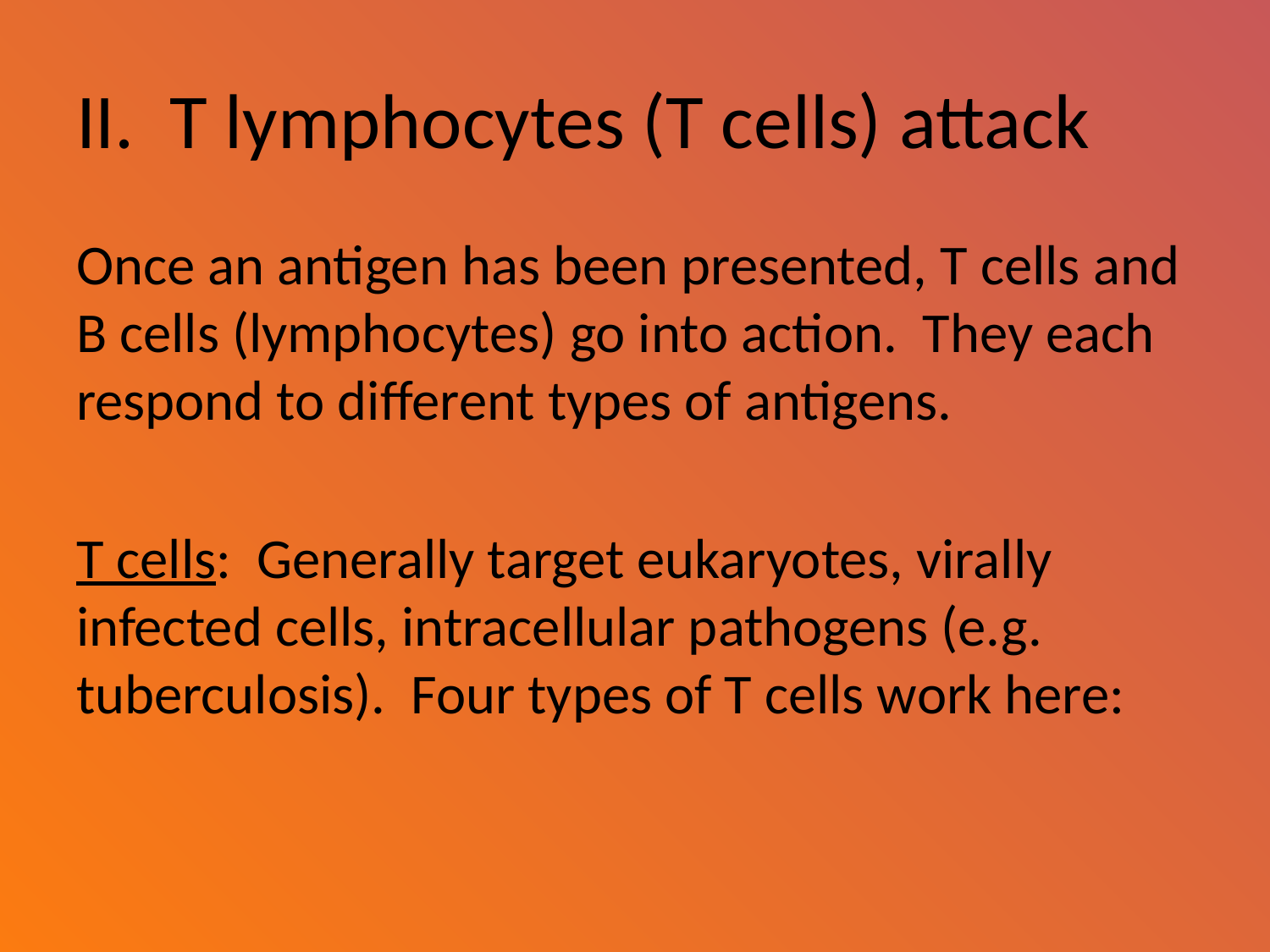

# II.  T lymphocytes (T cells) attack
Once an antigen has been presented, T cells and B cells (lymphocytes) go into action.  They each respond to different types of antigens.

T cells:  Generally target eukaryotes, virally infected cells, intracellular pathogens (e.g. tuberculosis).  Four types of T cells work here: